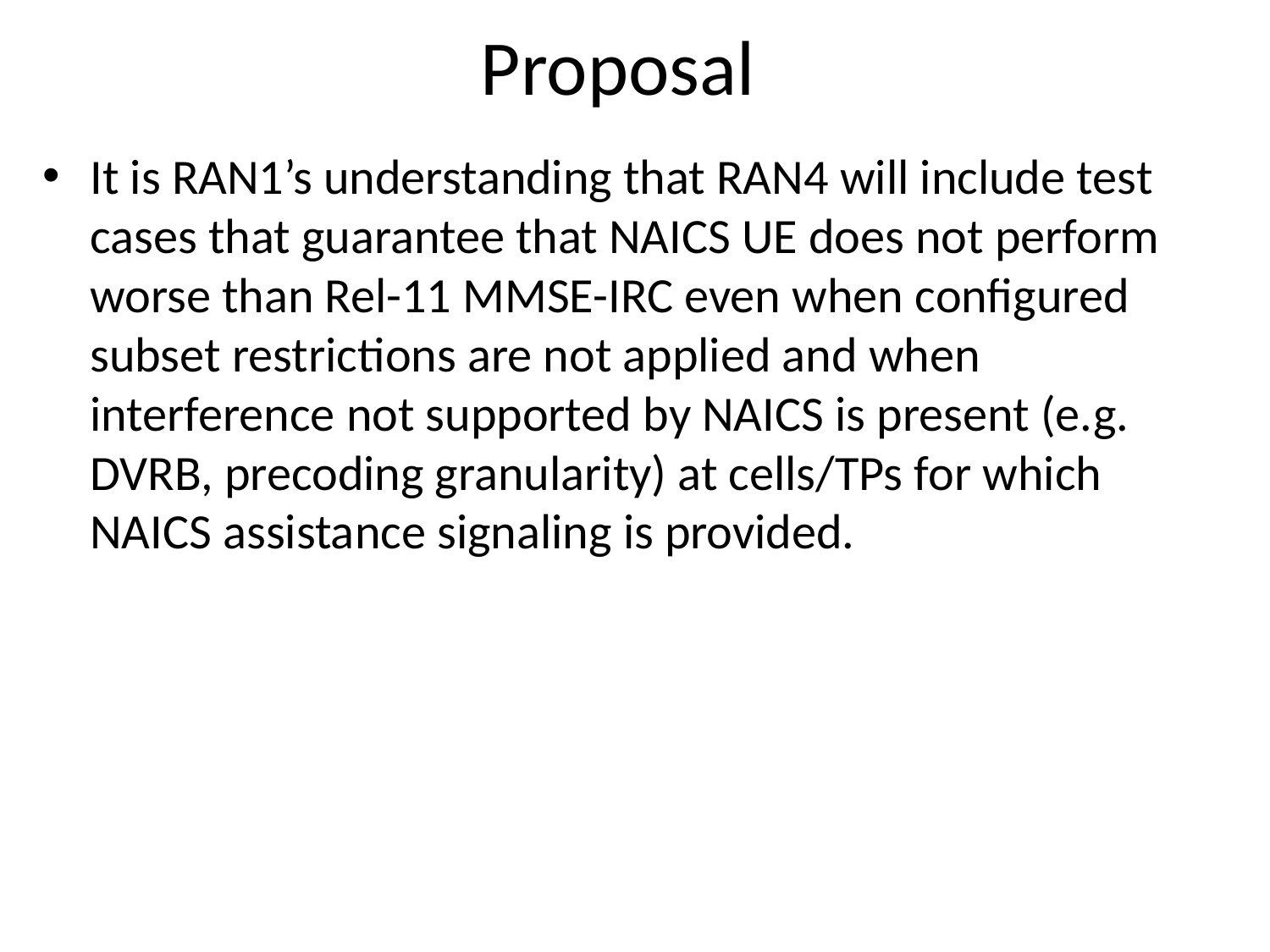

# Proposal
It is RAN1’s understanding that RAN4 will include test cases that guarantee that NAICS UE does not perform worse than Rel-11 MMSE-IRC even when configured subset restrictions are not applied and when interference not supported by NAICS is present (e.g. DVRB, precoding granularity) at cells/TPs for which NAICS assistance signaling is provided.